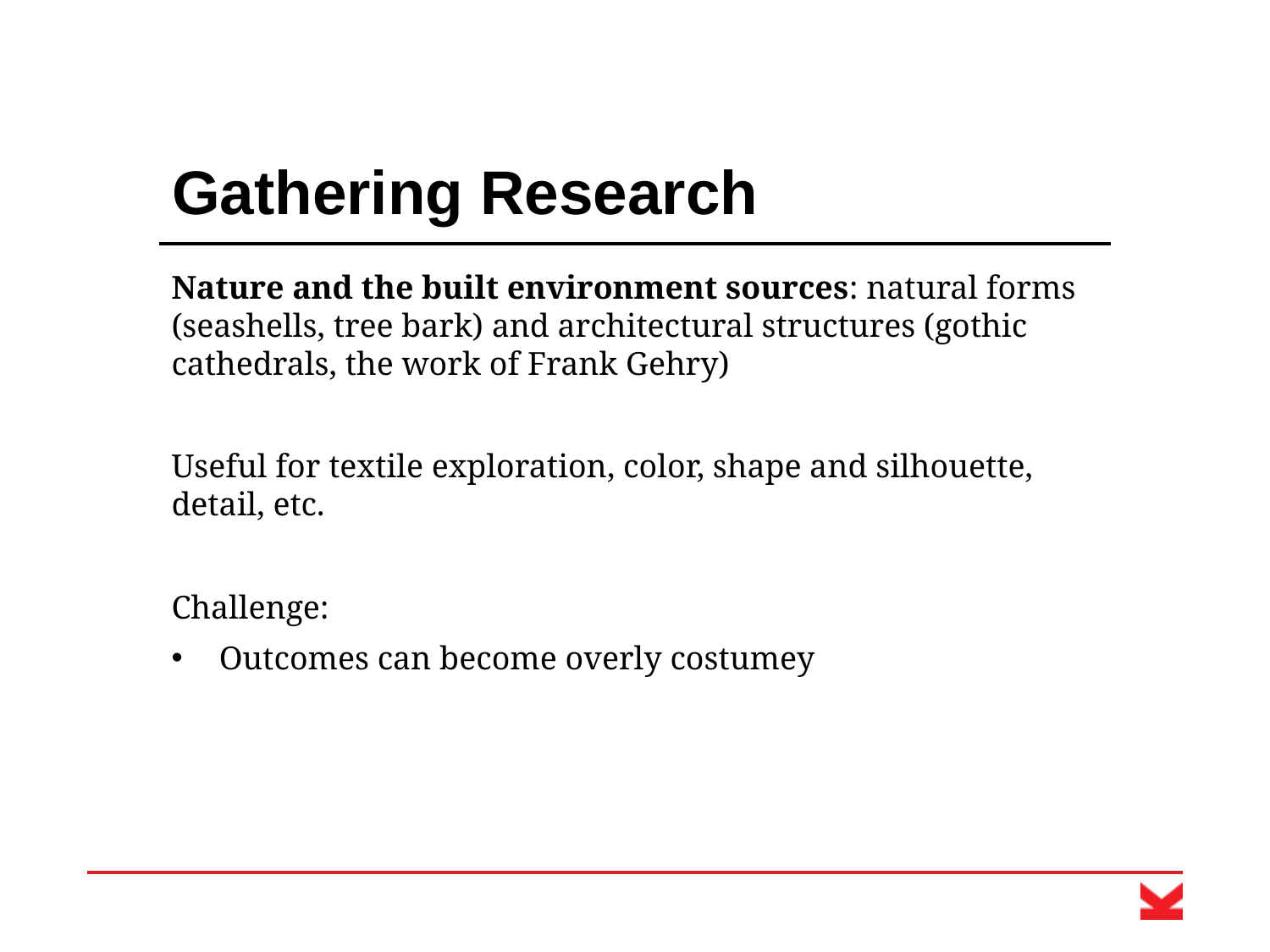

# Gathering Research
Nature and the built environment sources: natural forms (seashells, tree bark) and architectural structures (gothic cathedrals, the work of Frank Gehry)

Useful for textile exploration, color, shape and silhouette, detail, etc.

Challenge:
Outcomes can become overly costumey